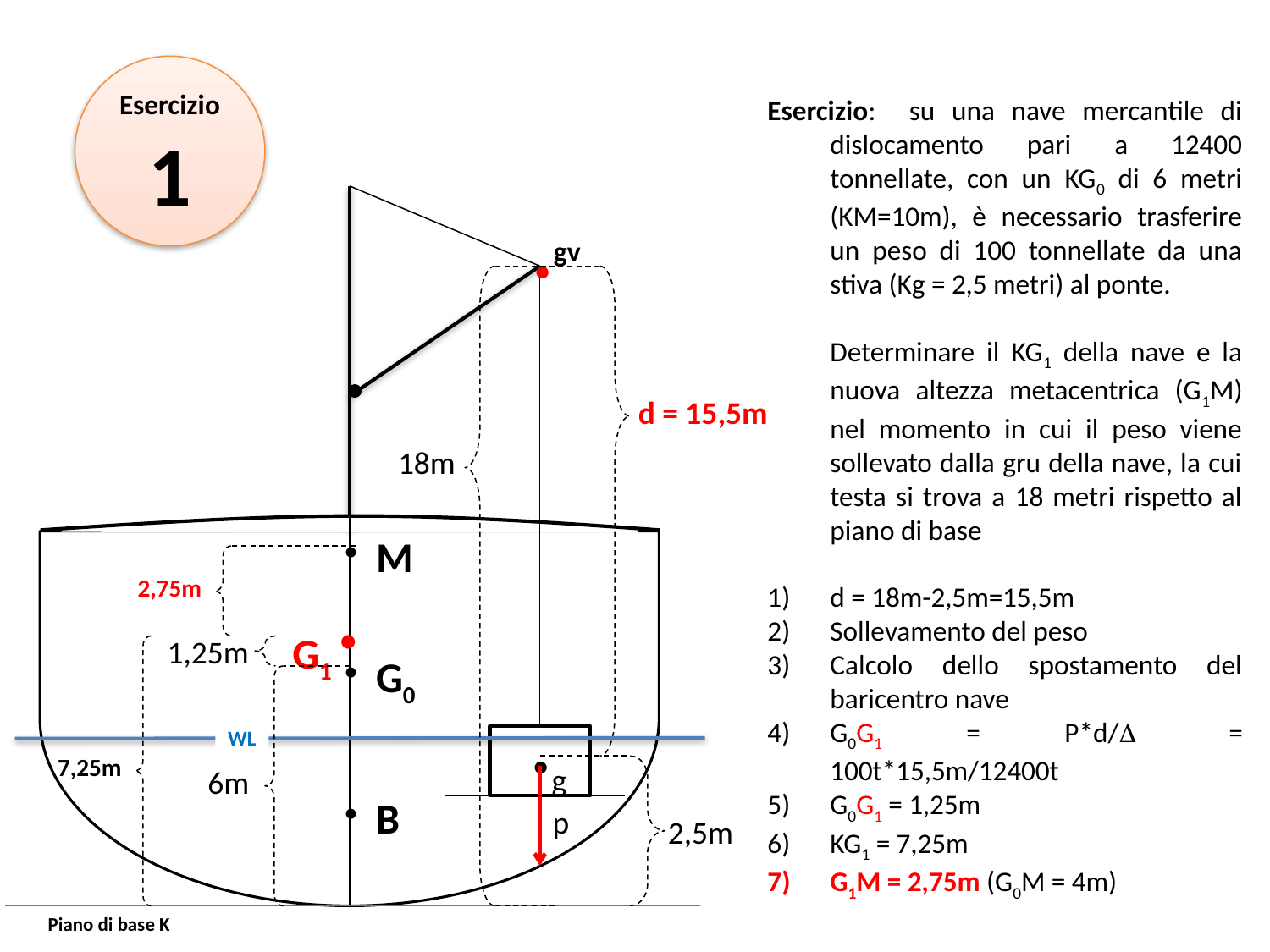

Esercizio 1
Esercizio:  su una nave mercantile di dislocamento pari a 12400 tonnellate, con un KG0 di 6 metri (KM=10m), è necessario trasferire un peso di 100 tonnellate da una stiva (Kg = 2,5 metri) al ponte.

	Determinare il KG1 della nave e la nuova altezza metacentrica (G1M) nel momento in cui il peso viene sollevato dalla gru della nave, la cui testa si trova a 18 metri rispetto al piano di base

d = 18m-2,5m=15,5m
Sollevamento del peso
Calcolo dello spostamento del baricentro nave
G0G1 = P*d/Δ = 100t*15,5m/12400t
G0G1 = 1,25m
KG1 = 7,25m
G1M = 2,75m (G0M = 4m)
·gv

d = 15,5m
18m
· M

2,75m
G1 ·
· G0
1,25m

·g
WL

7,25m
6m

· B
p
2,5m
Piano di base K